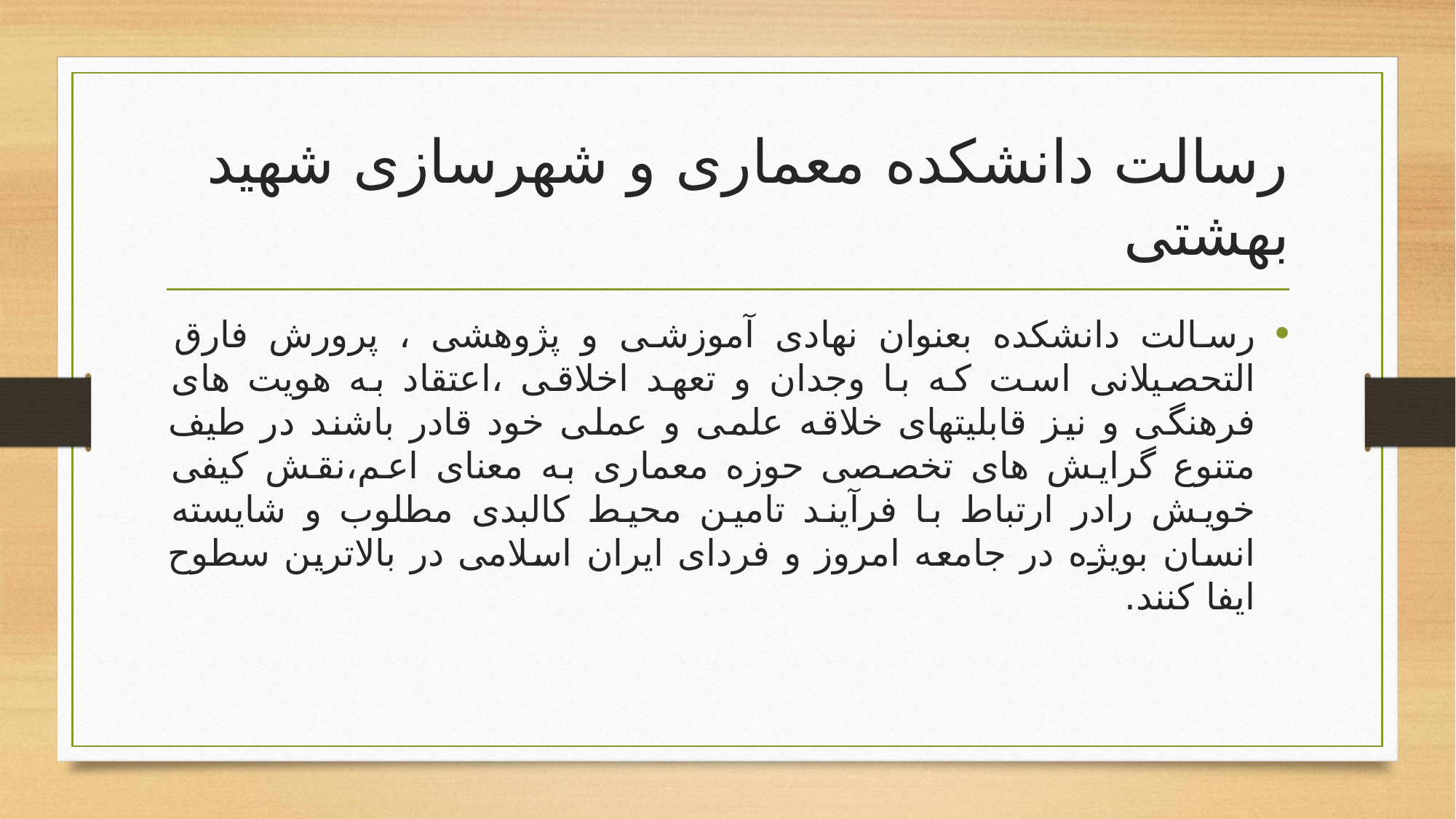

# رسالت دانشکده معماری و شهرسازی شهید بهشتی
رسالت دانشکده بعنوان نهادی آموزشی و پژوهشی ، پرورش فارق التحصیلانی است که با وجدان و تعهد اخلاقی ،اعتقاد به هویت های فرهنگی و نیز قابلیتهای خلاقه علمی و عملی خود قادر باشند در طیف متنوع گرایش های تخصصی حوزه معماری به معنای اعم،نقش کیفی خویش رادر ارتباط با فرآیند تامین محیط کالبدی مطلوب و شایسته انسان بویژه در جامعه امروز و فردای ایران اسلامی در بالاترین سطوح ایفا کنند.